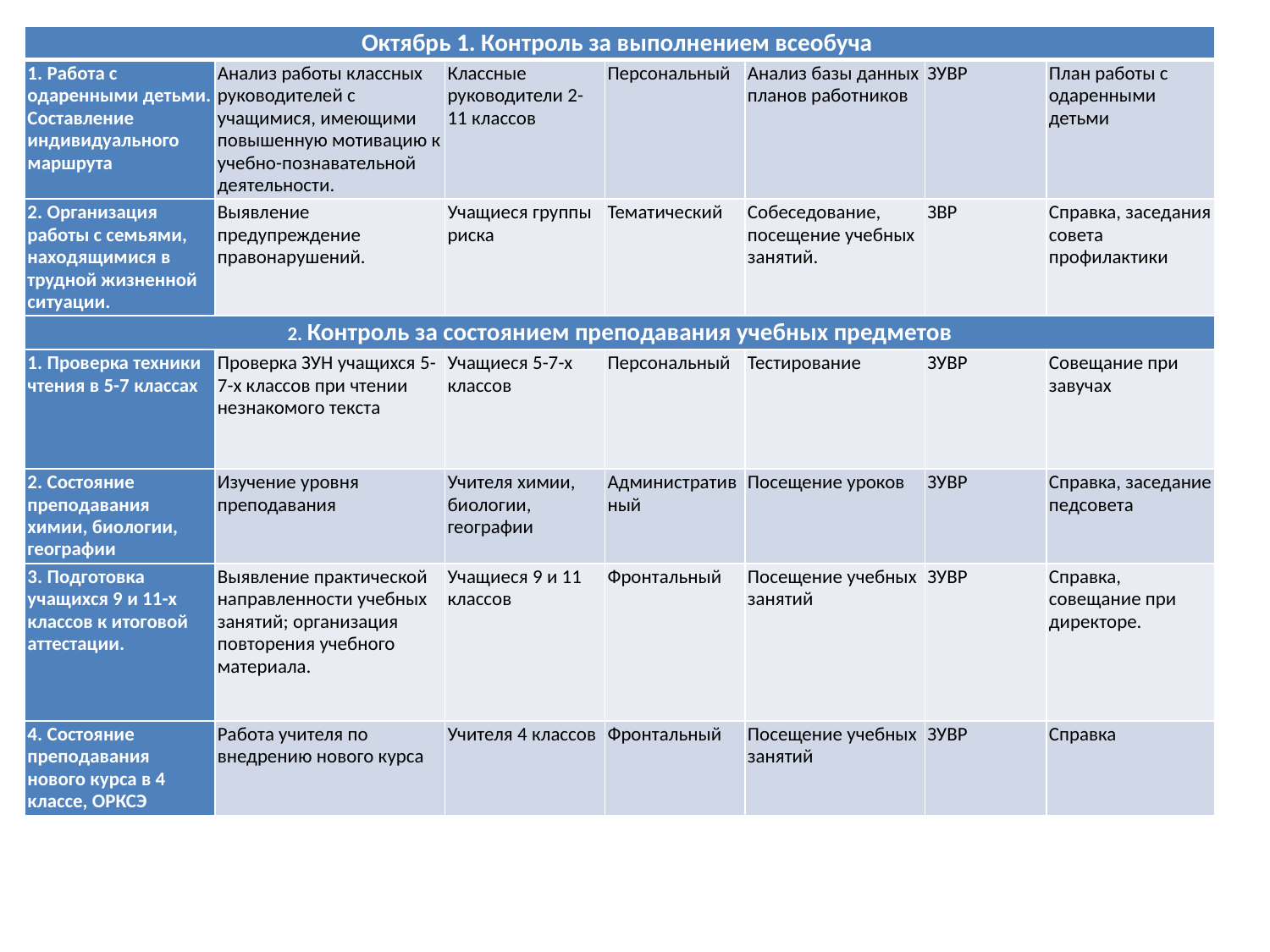

| Октябрь 1. Контроль за выполнением всеобуча |  |  |  |  |  |  |
| --- | --- | --- | --- | --- | --- | --- |
| 1. Работа с одаренными детьми. Составление индивидуального маршрута | Анализ работы классных руководителей с учащимися, имеющими повышенную мотивацию к учебно-познавательной деятельности. | Классные руководители 2-11 классов | Персональный | Анализ базы данных планов работников | ЗУВР | План работы с одаренными детьми |
| 2. Организация работы с семьями, находящимися в трудной жизненной ситуации. | Выявление предупреждение правонарушений. | Учащиеся группы риска | Тематический | Собеседование, посещение учебных занятий. | ЗВР | Справка, заседания совета профилактики |
| 2. Контроль за состоянием преподавания учебных предметов |  |  |  |  |  |  |
| 1. Проверка техники чтения в 5-7 классах | Проверка ЗУН учащихся 5-7-х классов при чтении незнакомого текста | Учащиеся 5-7-х классов | Персональный | Тестирование | ЗУВР | Совещание при завучах |
| 2. Состояние преподавания химии, биологии, географии | Изучение уровня преподавания | Учителя химии, биологии, географии | Административный | Посещение уроков | ЗУВР | Справка, заседание педсовета |
| 3. Подготовка учащихся 9 и 11-х классов к итоговой аттестации. | Выявление практической направленности учебных занятий; организация повторения учебного материала. | Учащиеся 9 и 11 классов | Фронтальный | Посещение учебных занятий | ЗУВР | Справка, совещание при директоре. |
| 4. Состояние преподавания нового курса в 4 классе, ОРКСЭ | Работа учителя по внедрению нового курса | Учителя 4 классов | Фронтальный | Посещение учебных занятий | ЗУВР | Справка |